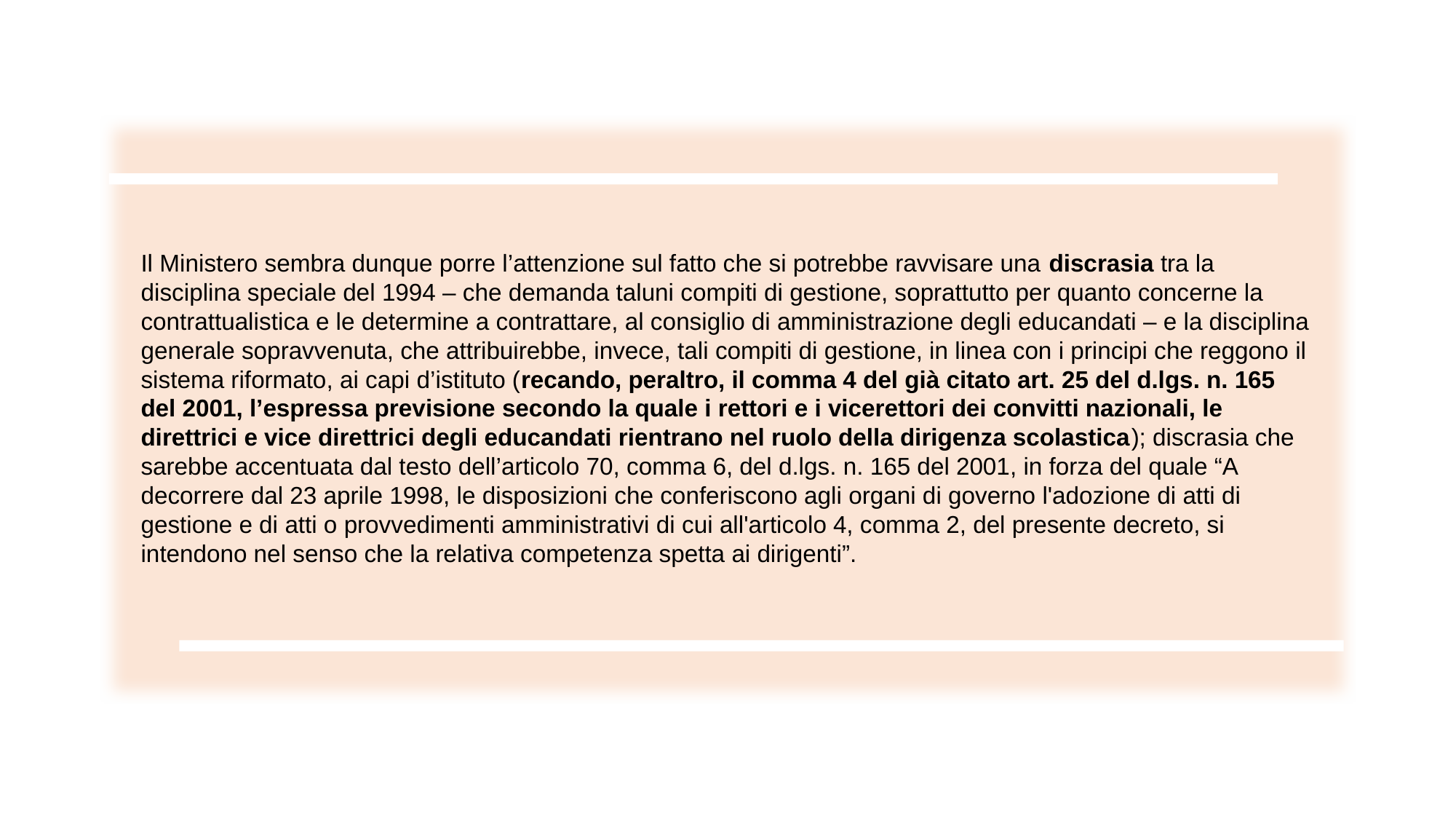

Visione Ministero

Il Ministero sembra dunque porre l’attenzione sul fatto che si potrebbe ravvisare una discrasia tra la disciplina speciale del 1994 – che demanda taluni compiti di gestione, soprattutto per quanto concerne la contrattualistica e le determine a contrattare, al consiglio di amministrazione degli educandati – e la disciplina generale sopravvenuta, che attribuirebbe, invece, tali compiti di gestione, in linea con i principi che reggono il sistema riformato, ai capi d’istituto (recando, peraltro, il comma 4 del già citato art. 25 del d.lgs. n. 165 del 2001, l’espressa previsione secondo la quale i rettori e i vicerettori dei convitti nazionali, le direttrici e vice direttrici degli educandati rientrano nel ruolo della dirigenza scolastica); discrasia che sarebbe accentuata dal testo dell’articolo 70, comma 6, del d.lgs. n. 165 del 2001, in forza del quale “A decorrere dal 23 aprile 1998, le disposizioni che conferiscono agli organi di governo l'adozione di atti di gestione e di atti o provvedimenti amministrativi di cui all'articolo 4, comma 2, del presente decreto, si intendono nel senso che la relativa competenza spetta ai dirigenti”.